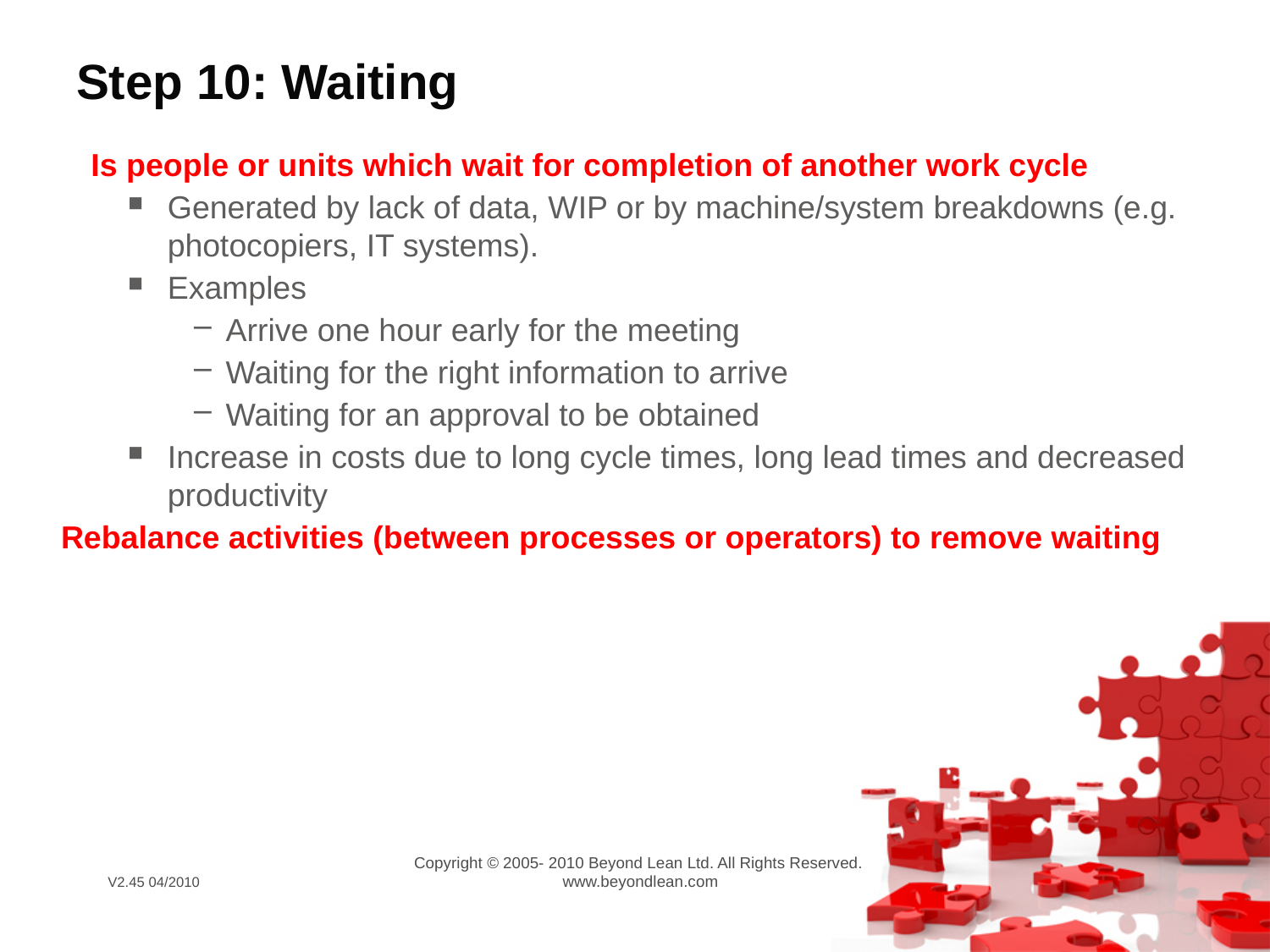

# Step 10: Waiting
Is people or units which wait for completion of another work cycle
Generated by lack of data, WIP or by machine/system breakdowns (e.g. photocopiers, IT systems).
Examples
Arrive one hour early for the meeting
Waiting for the right information to arrive
Waiting for an approval to be obtained
Increase in costs due to long cycle times, long lead times and decreased productivity
Rebalance activities (between processes or operators) to remove waiting